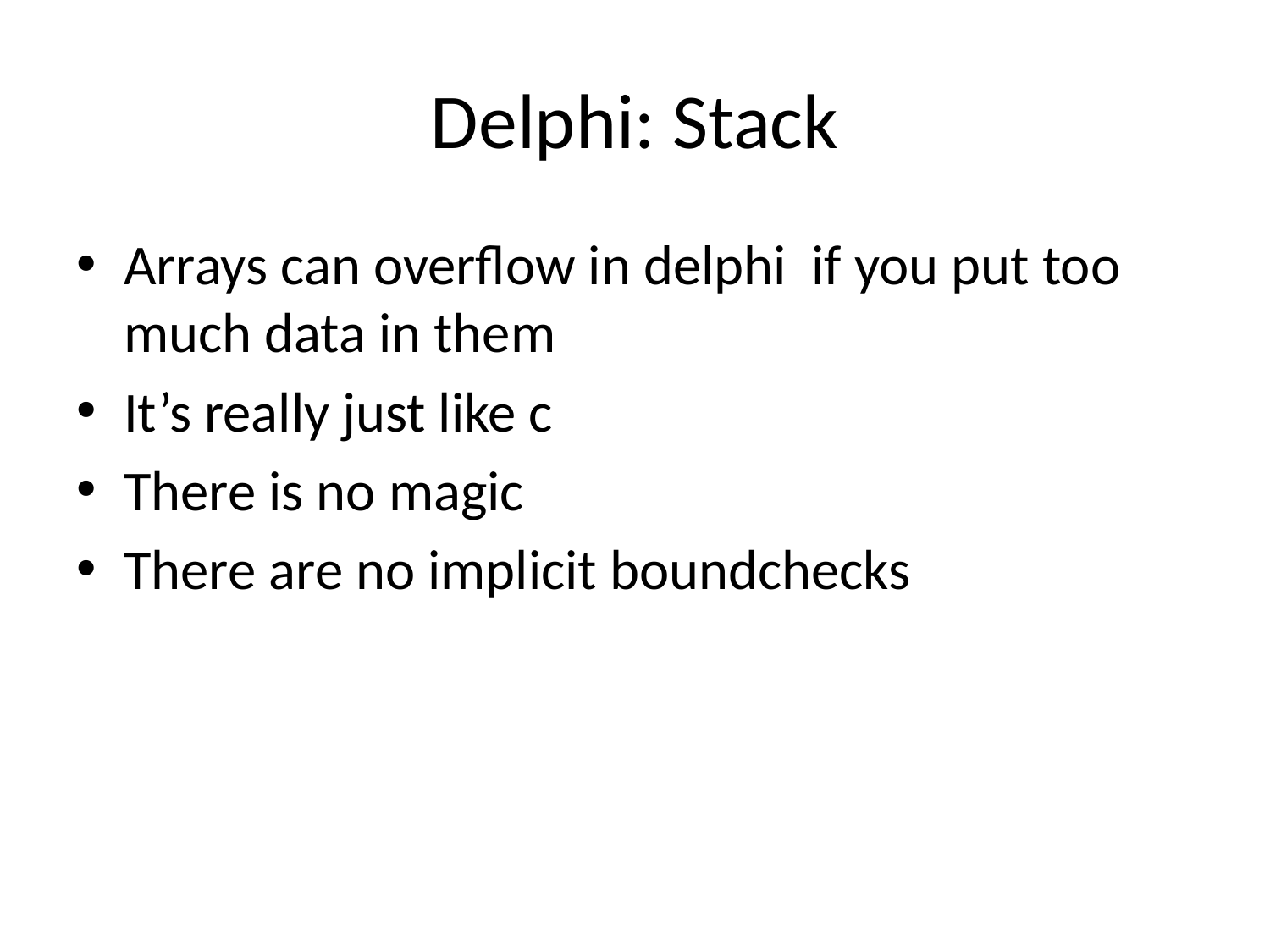

# Delphi: Stack
Arrays can overflow in delphi  if you put too much data in them
It’s really just like c
There is no magic
There are no implicit boundchecks